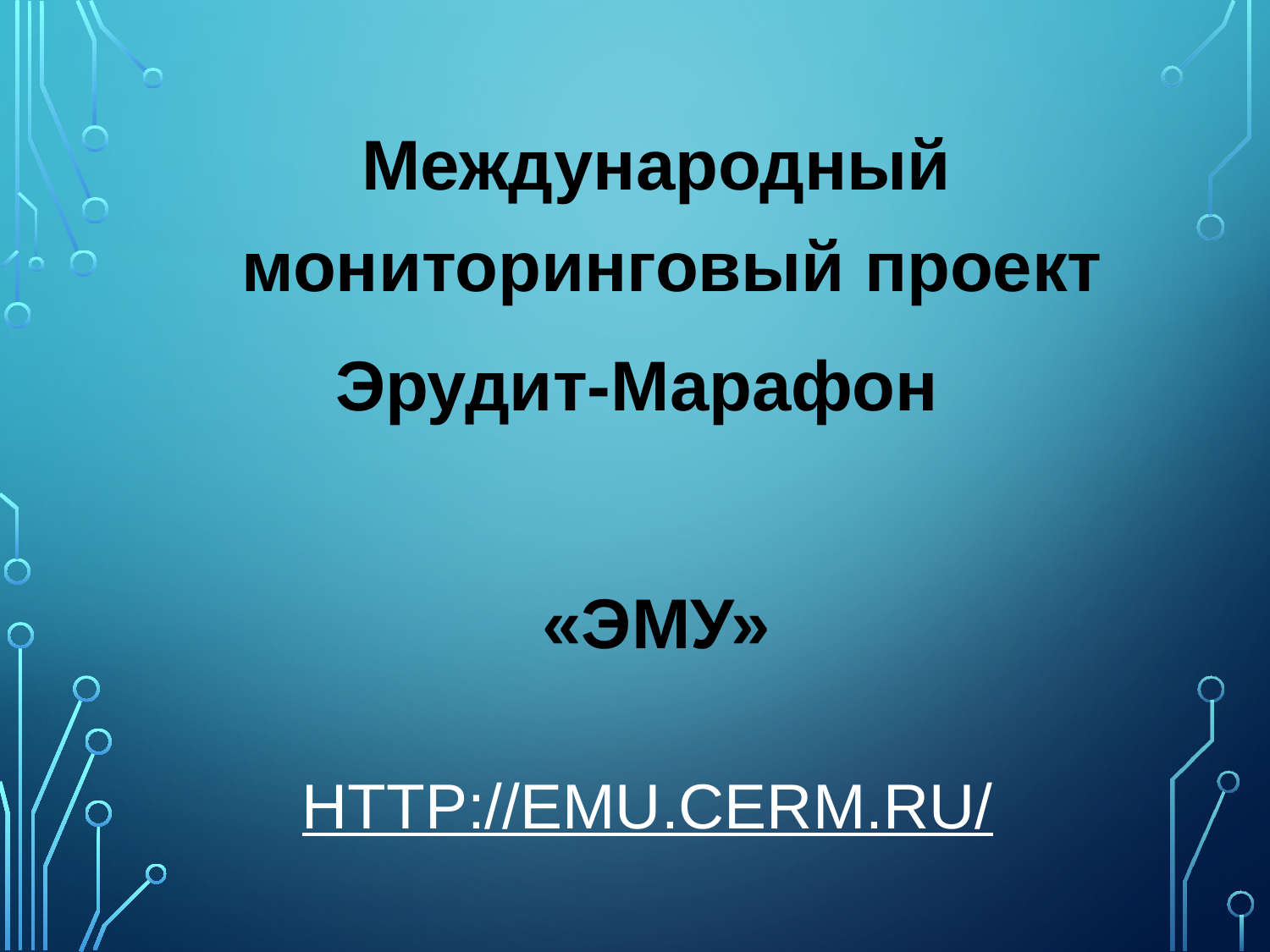

Международный мониторинговый проект
Эрудит-Марафон

«ЭМУ»
# http://emu.cerm.ru/